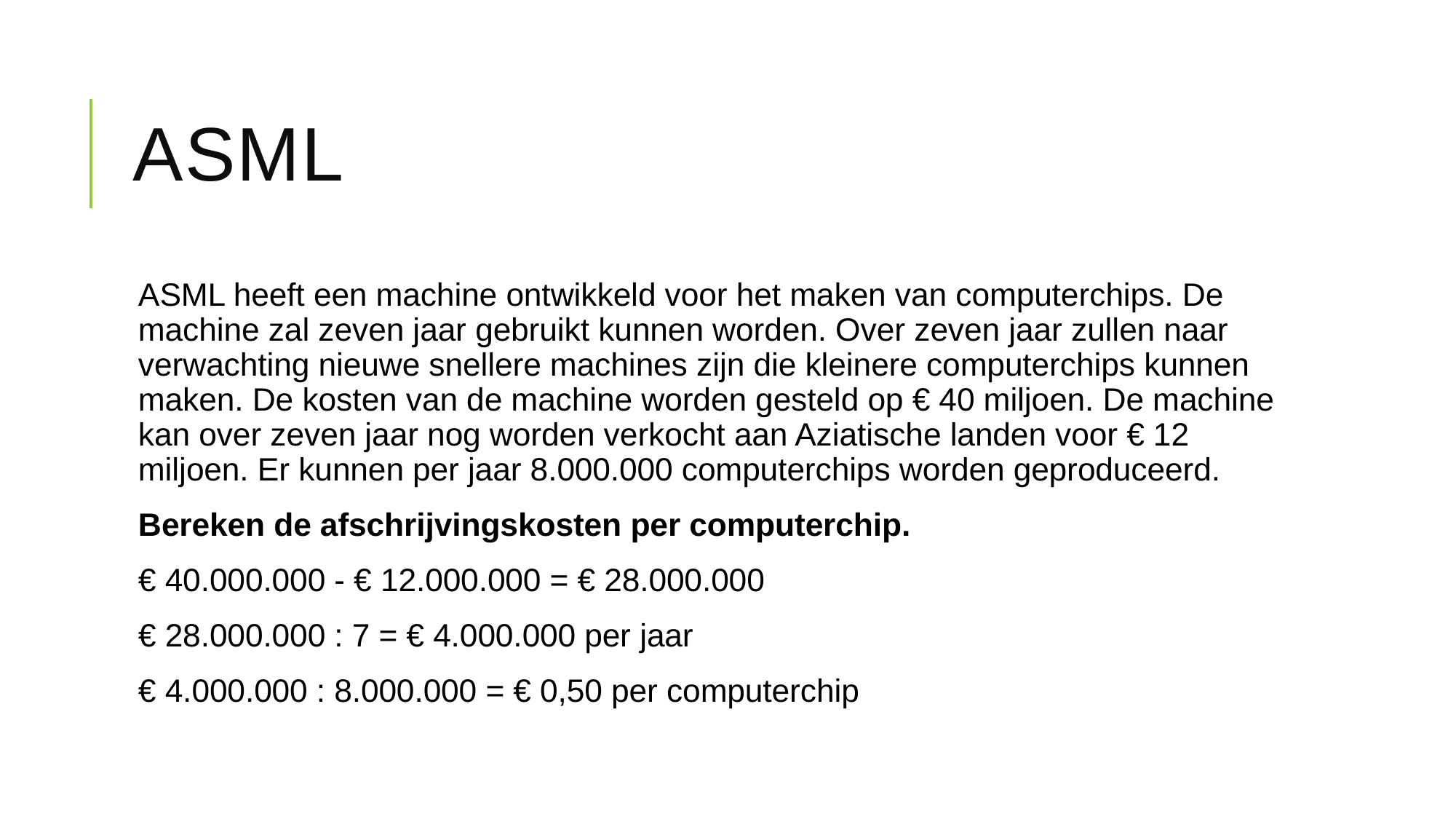

# Asml
ASML heeft een machine ontwikkeld voor het maken van computerchips. De machine zal zeven jaar gebruikt kunnen worden. Over zeven jaar zullen naar verwachting nieuwe snellere machines zijn die kleinere computerchips kunnen maken. De kosten van de machine worden gesteld op € 40 miljoen. De machine kan over zeven jaar nog worden verkocht aan Aziatische landen voor € 12 miljoen. Er kunnen per jaar 8.000.000 computerchips worden geproduceerd.
Bereken de afschrijvingskosten per computerchip.
€ 40.000.000 - € 12.000.000 = € 28.000.000
€ 28.000.000 : 7 = € 4.000.000 per jaar
€ 4.000.000 : 8.000.000 = € 0,50 per computerchip